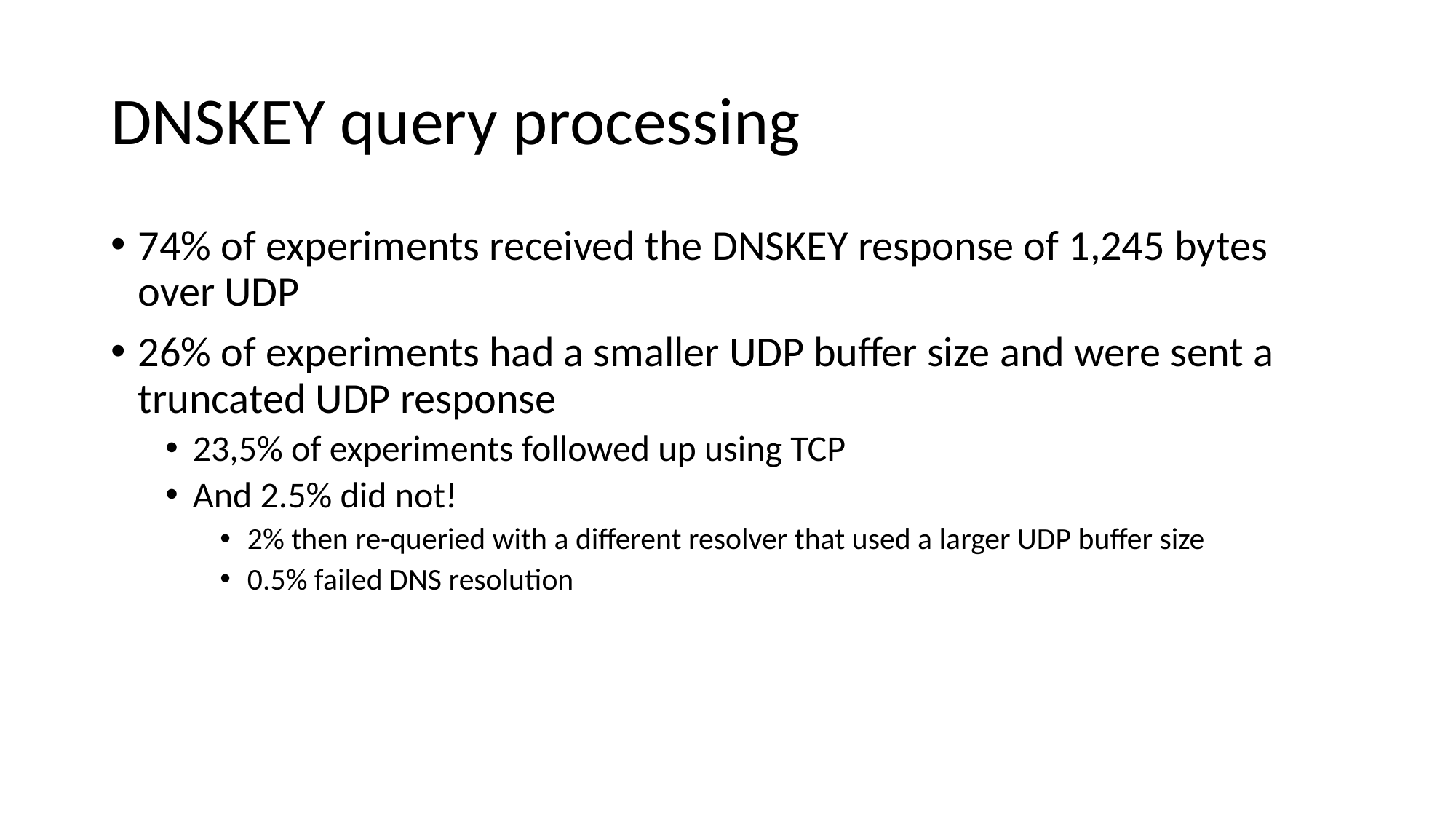

# DNSKEY query processing
74% of experiments received the DNSKEY response of 1,245 bytes over UDP
26% of experiments had a smaller UDP buffer size and were sent a truncated UDP response
23,5% of experiments followed up using TCP
And 2.5% did not!
2% then re-queried with a different resolver that used a larger UDP buffer size
0.5% failed DNS resolution